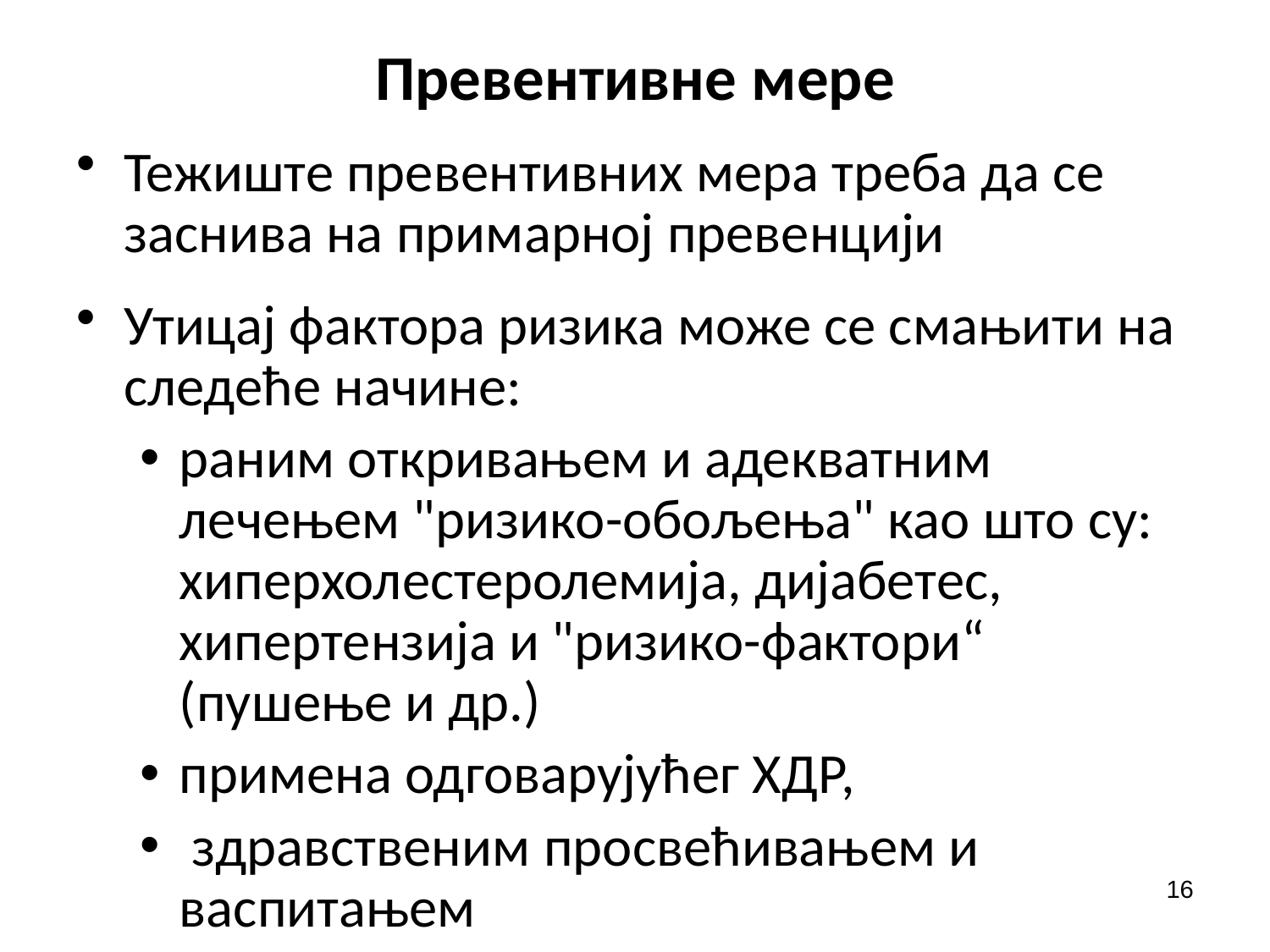

# Превентивне мере
Тежиште превентивних мера треба да се заснива на примарној превенцији
Утицај фактора ризика може се смањити на следеће начине:
раним откривањем и адекватним лечењем "ризико-обољења" као што су: хиперхолестеролемија, дијабетес, хипертензија и "ризико-фактори“ (пушење и др.)
примена одговарујућег ХДР,
 здравственим просвећивањем и васпитањем
16